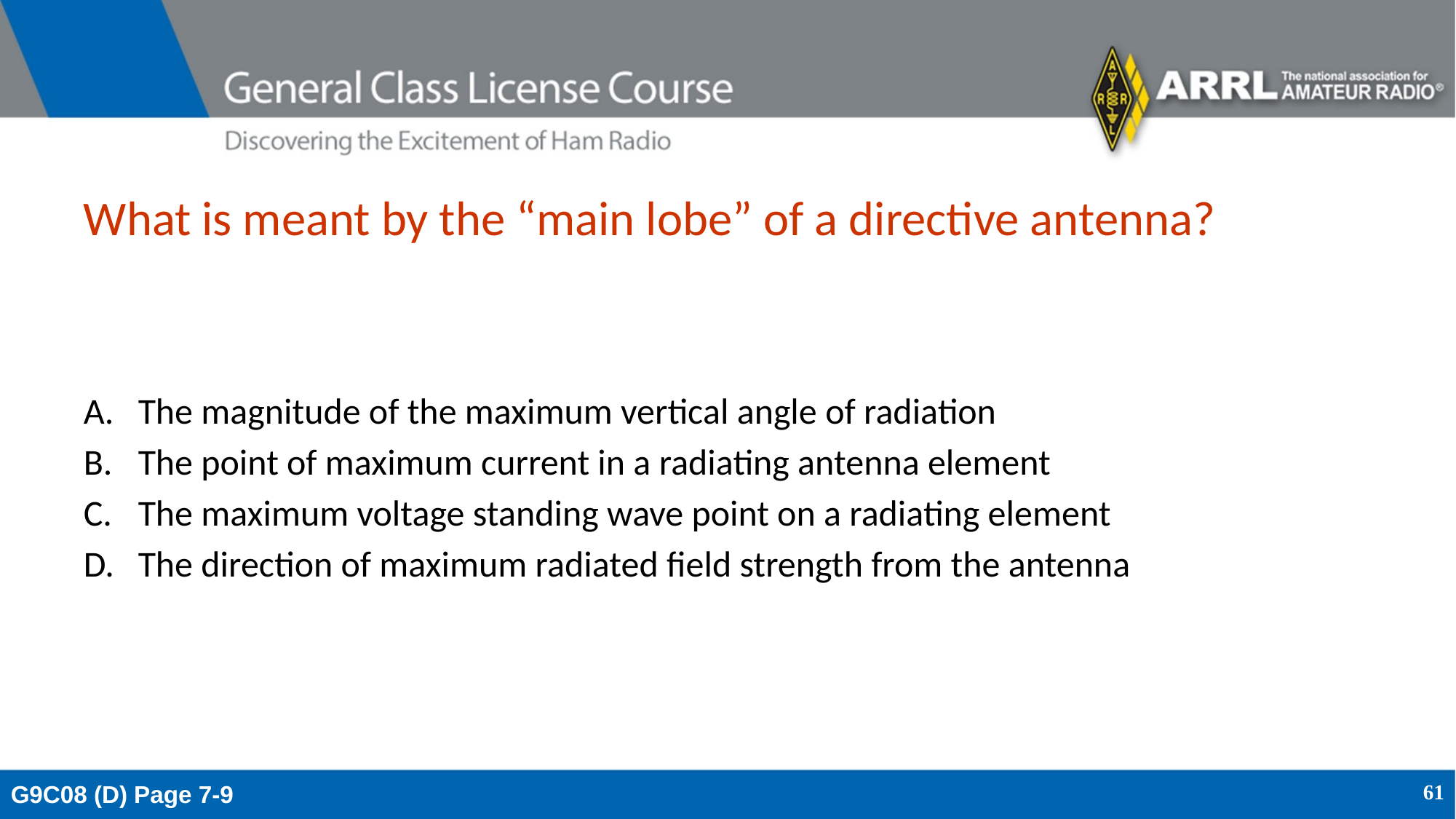

# What is meant by the “main lobe” of a directive antenna?
The magnitude of the maximum vertical angle of radiation
The point of maximum current in a radiating antenna element
The maximum voltage standing wave point on a radiating element
The direction of maximum radiated field strength from the antenna
G9C08 (D) Page 7-9
61